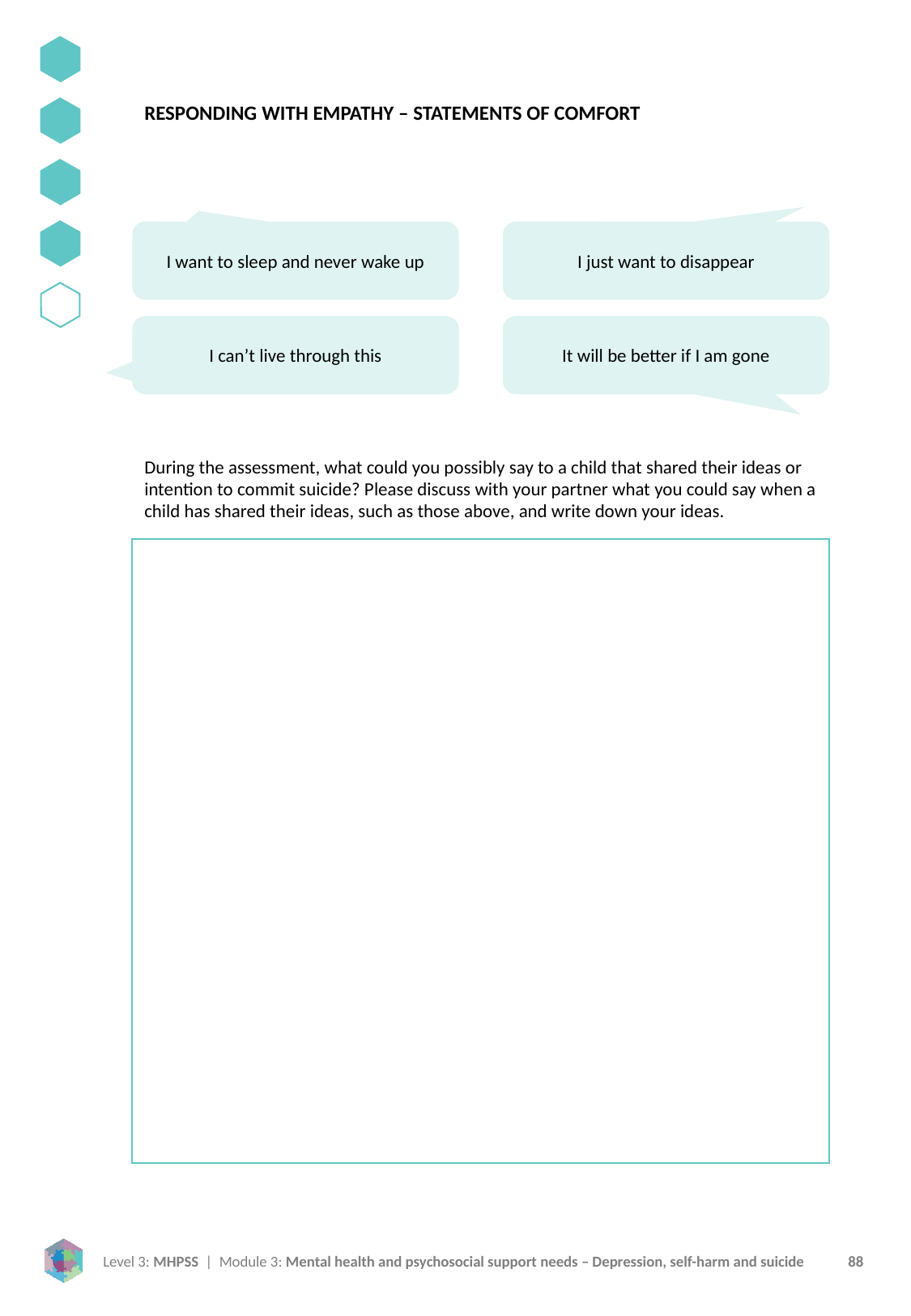

RESPONDING WITH EMPATHY – STATEMENTS OF COMFORT

I want to sleep and never wake up
I just want to disappear
It will be better if I am gone
I can’t live through this

During the assessment, what could you possibly say to a child that shared their ideas or intention to commit suicide? Please discuss with your partner what you could say when a child has shared their ideas, such as those above, and write down your ideas.